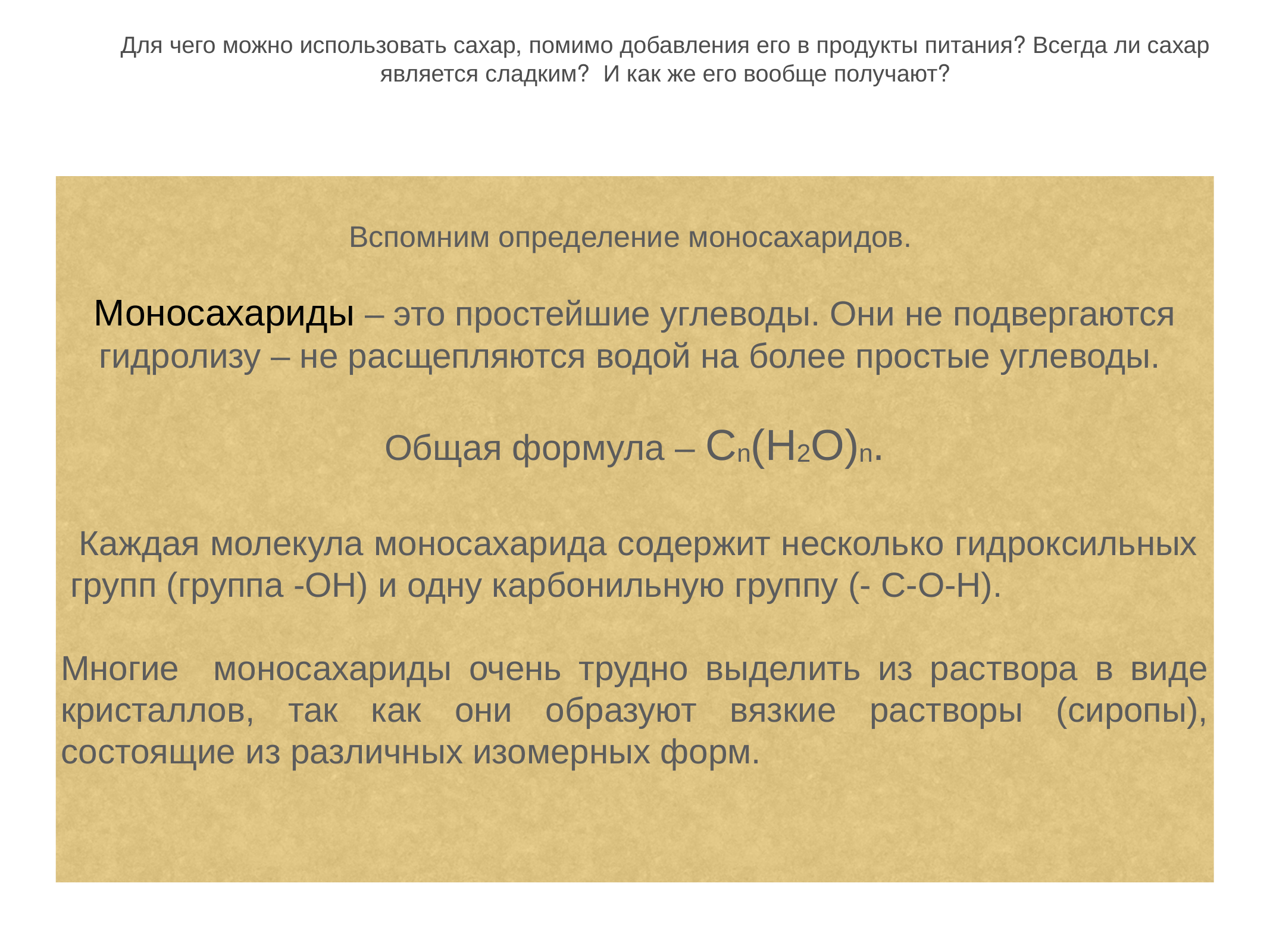

# Для чего можно использовать сахар, помимо добавления его в продукты питания? Всегда ли сахар является сладким?  И как же его вообще получают?

Вспомним определение моносахаридов.

Моносахариды – это простейшие углеводы. Они не подвергаются гидролизу – не расщепляются водой на более простые углеводы.

Общая формула – Сn(H2O)n.

  Каждая молекула моносахарида содержит несколько гидроксильных   групп (группа -OH) и одну карбонильную группу (- C-O-H).

Многие  моносахариды очень трудно выделить из раствора в виде кристаллов, так как они образуют вязкие растворы (сиропы), состоящие из различных изомерных форм.